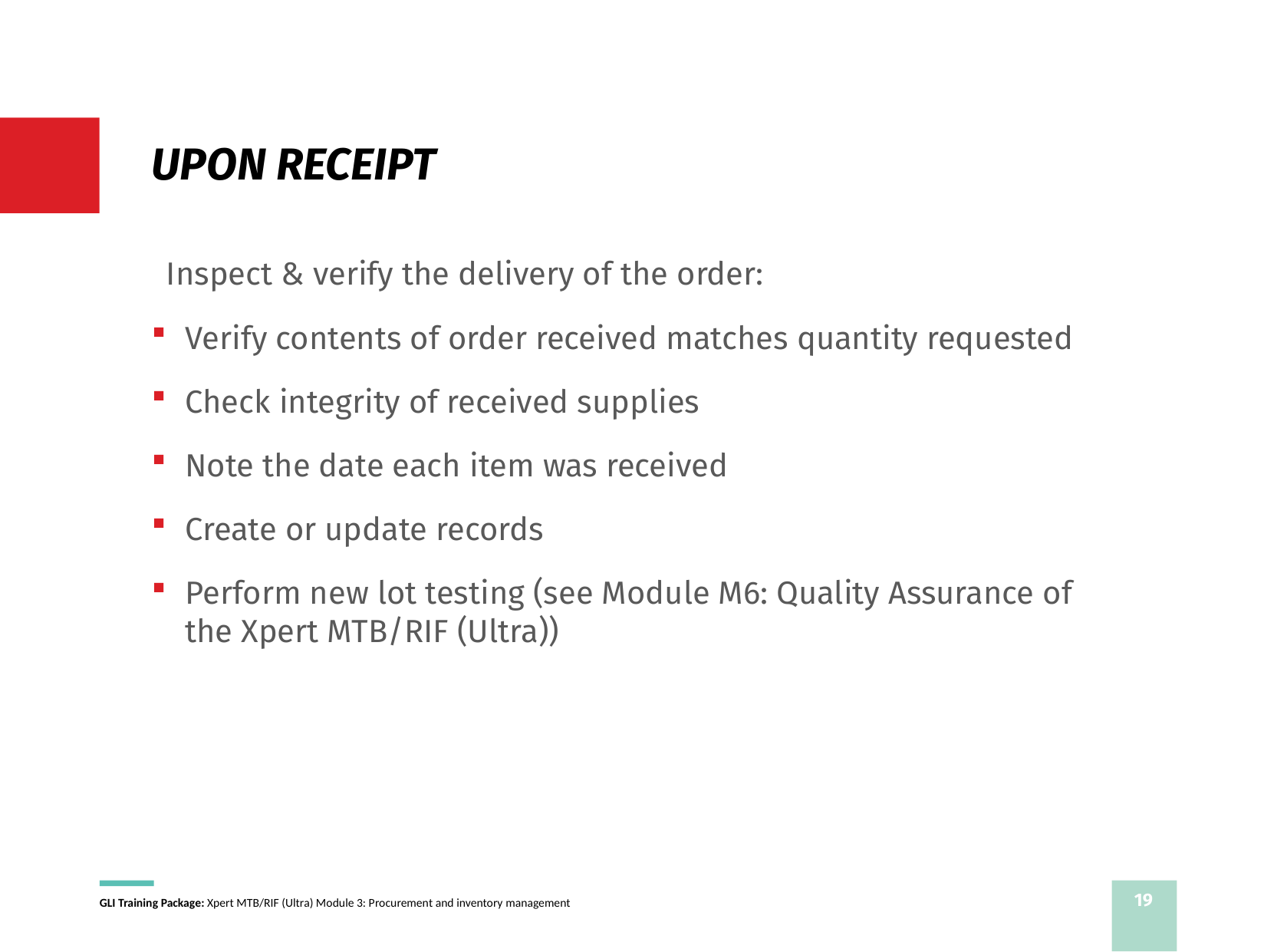

# UPON RECEIPT
Inspect & verify the delivery of the order:
Verify contents of order received matches quantity requested
Check integrity of received supplies
Note the date each item was received
Create or update records
Perform new lot testing (see Module M6: Quality Assurance of the Xpert MTB/RIF (Ultra))